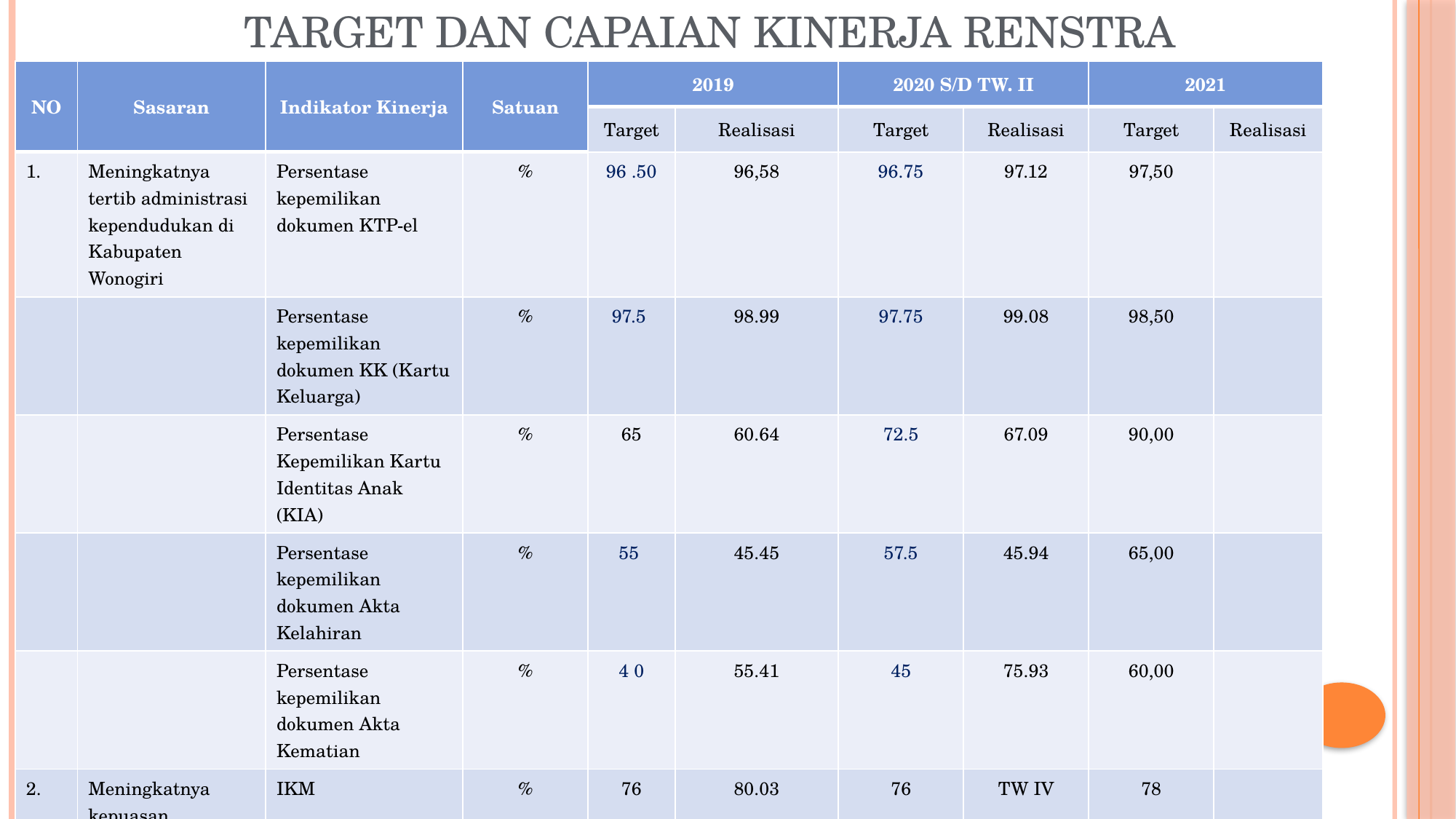

TARGET DAN CAPAIAN KINERJA RENSTRA
| NO | Sasaran | Indikator Kinerja | Satuan | 2019 |  | 2020 S/D TW. II |  | 2021 |  |
| --- | --- | --- | --- | --- | --- | --- | --- | --- | --- |
|  |  |  |  | Target | Realisasi | Target | Realisasi | Target | Realisasi |
| 1. | Meningkatnya tertib administrasi kependudukan di Kabupaten Wonogiri | Persentase kepemilikan dokumen KTP-el | % | 96 .50 | 96,58 | 96.75 | 97.12 | 97,50 |  |
|  |  | Persentase kepemilikan dokumen KK (Kartu Keluarga) | % | 97.5 | 98.99 | 97.75 | 99.08 | 98,50 |  |
|  |  | Persentase Kepemilikan Kartu Identitas Anak (KIA) | % | 65 | 60.64 | 72.5 | 67.09 | 90,00 |  |
|  |  | Persentase kepemilikan dokumen Akta Kelahiran | % | 55 | 45.45 | 57.5 | 45.94 | 65,00 |  |
|  |  | Persentase kepemilikan dokumen Akta Kematian | % | 4 0 | 55.41 | 45 | 75.93 | 60,00 |  |
| 2. | Meningkatnya kepuasan masyarakat akan pelayanan administrasi kependudukan | IKM | % | 76 | 80.03 | 76 | TW IV | 78 |  |